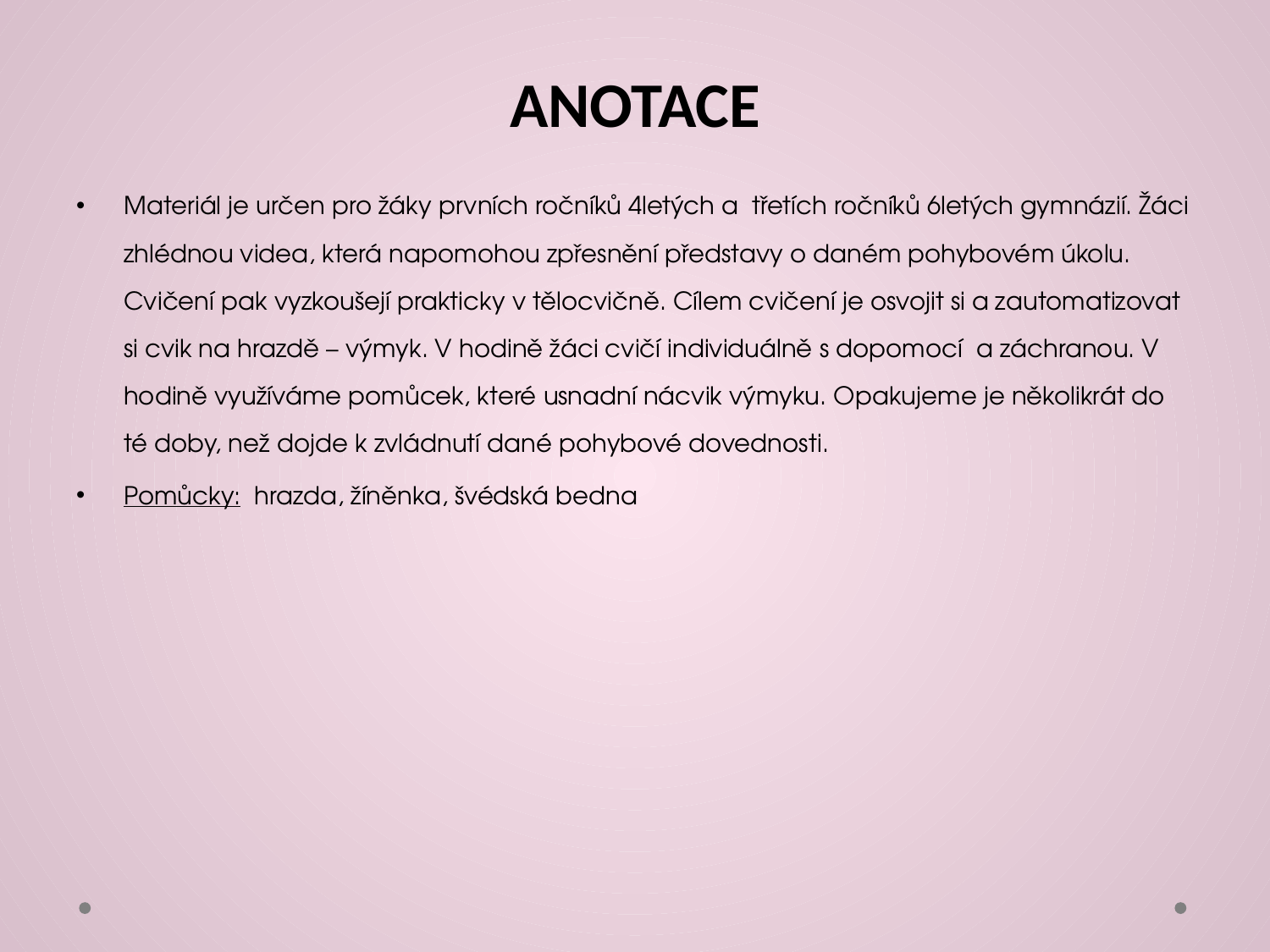

# ANOTACE
Materiál je určen pro žáky prvních ročníků 4letých a  třetích ročníků 6letých gymnázií. Žáci zhlédnou videa, která napomohou zpřesnění představy o daném pohybovém úkolu. Cvičení pak vyzkoušejí prakticky v tělocvičně. Cílem cvičení je osvojit si a zautomatizovat si cvik na hrazdě – výmyk. V hodině žáci cvičí individuálně s dopomocí  a záchranou. V hodině využíváme pomůcek, které usnadní nácvik výmyku. Opakujeme je několikrát do té doby, než dojde k zvládnutí dané pohybové dovednosti.
Pomůcky:  hrazda, žíněnka, švédská bedna